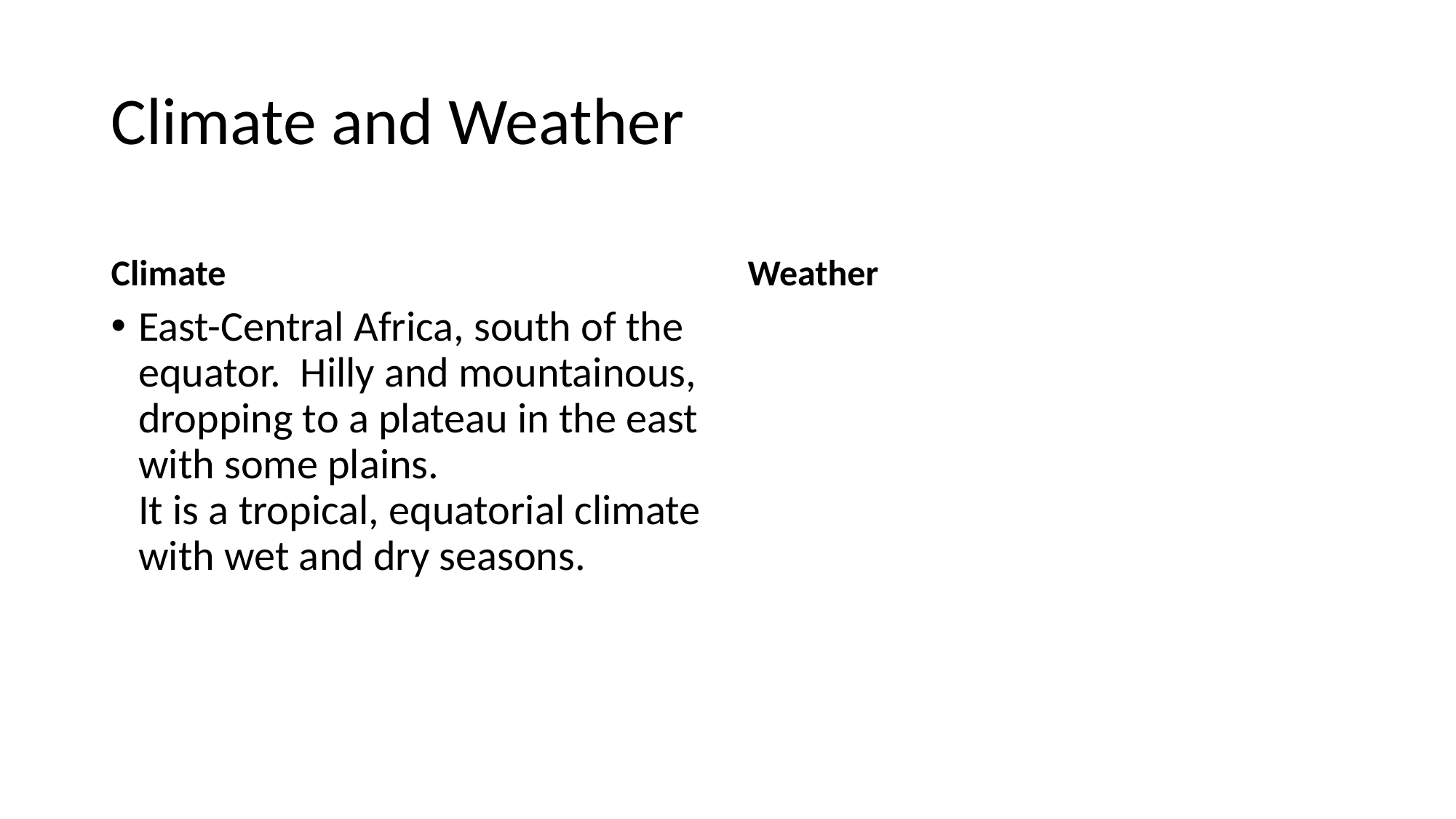

# Climate and Weather
Climate
Weather
East-Central Africa, south of the equator.  Hilly and mountainous, dropping to a plateau in the east with some plains.
It is a tropical, equatorial climate with wet and dry seasons.